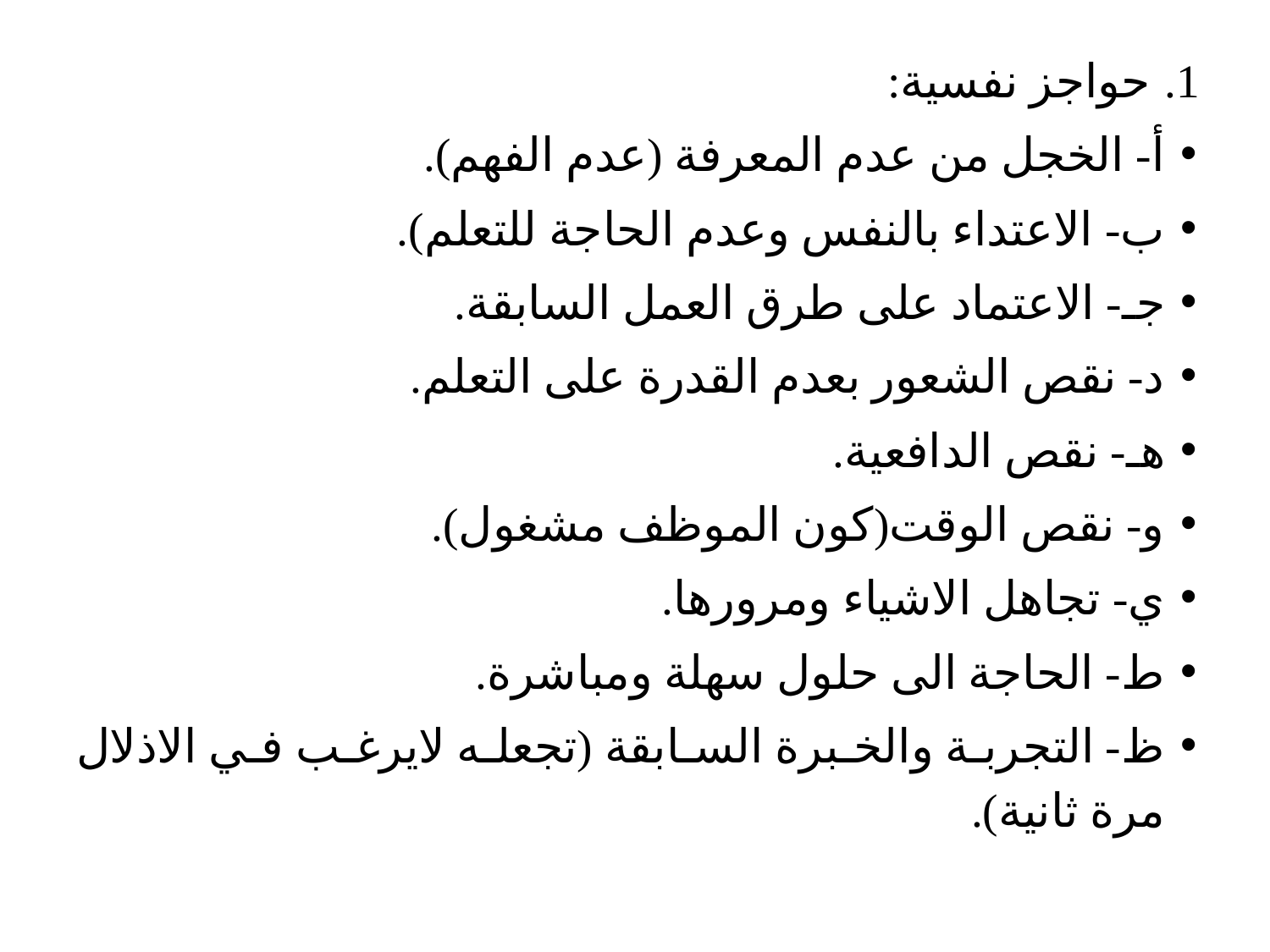

حواجز نفسية:
أ- الخجل من عدم المعرفة (عدم الفهم).
ب- الاعتداء بالنفس وعدم الحاجة للتعلم).
جـ- الاعتماد على طرق العمل السابقة.
د- نقص الشعور بعدم القدرة على التعلم.
هـ- نقص الدافعية.
و- نقص الوقت(كون الموظف مشغول).
ي- تجاهل الاشياء ومرورها.
ط- الحاجة الى حلول سهلة ومباشرة.
ظ- التجربة والخبرة السابقة (تجعله لايرغب في الاذلال مرة ثانية).